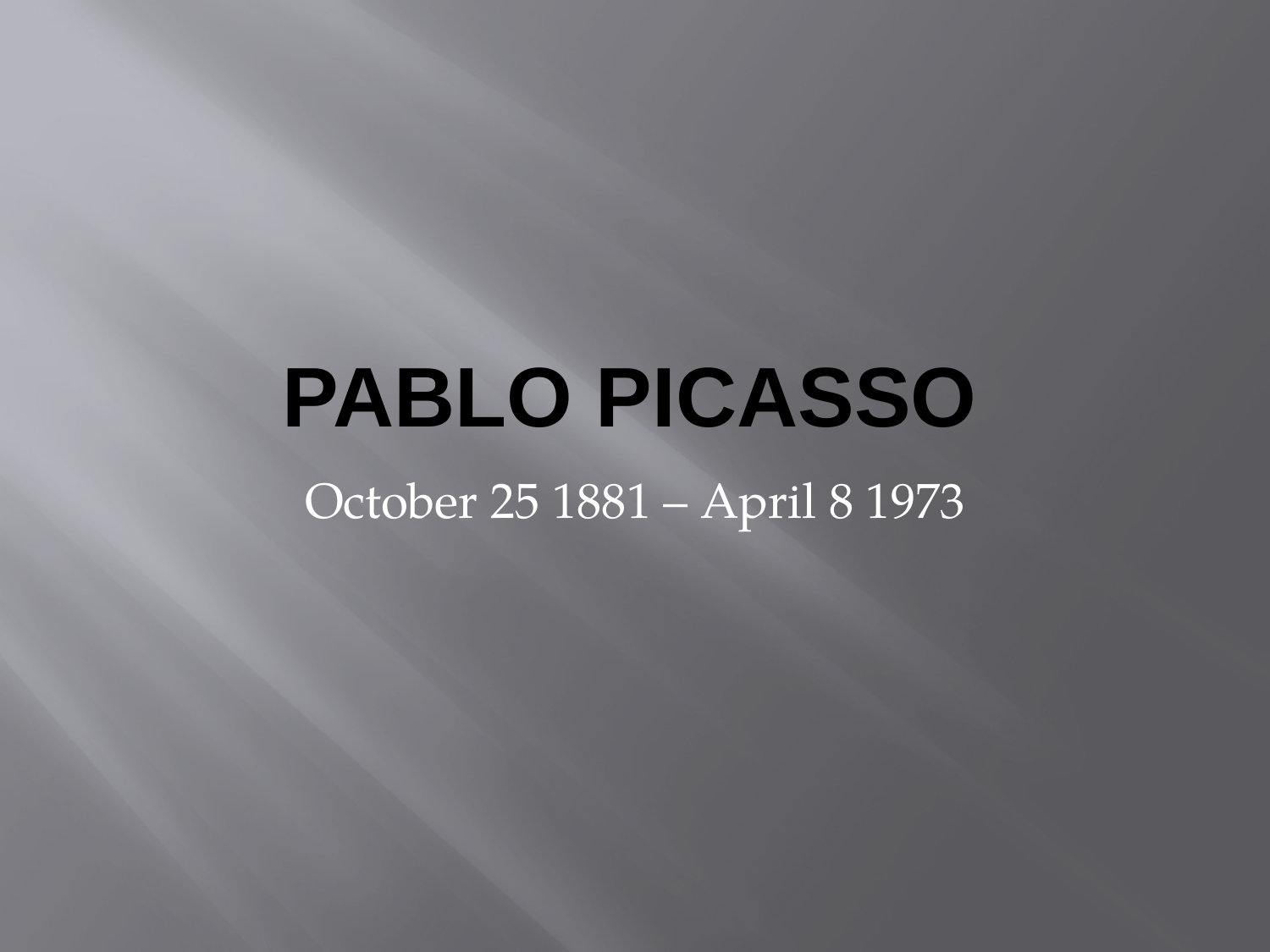

# Pablo Picasso
October 25 1881 – April 8 1973